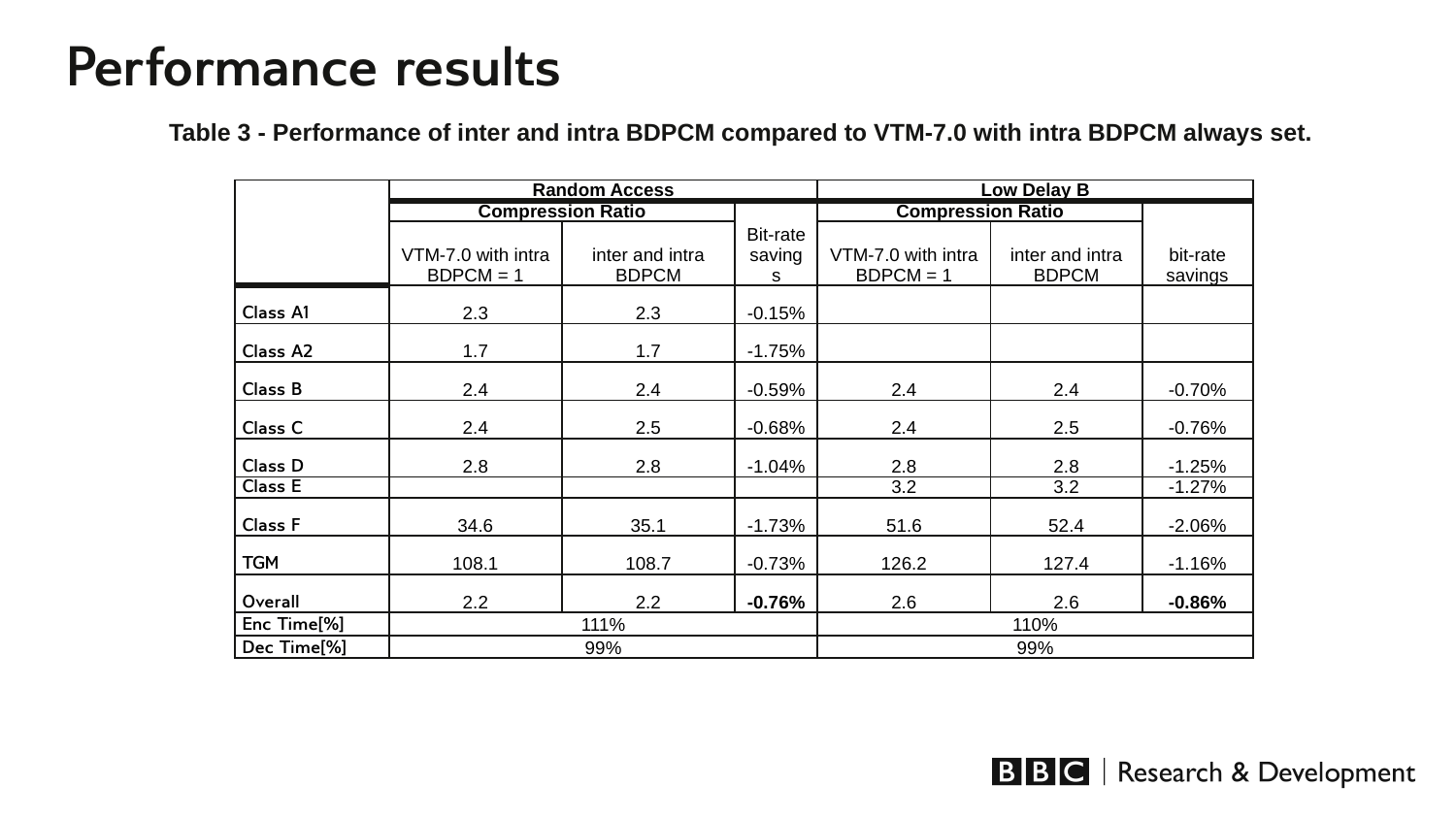

Performance results
Table 3 - Performance of inter and intra BDPCM compared to VTM-7.0 with intra BDPCM always set.
|  | Random Access |  |  | Low Delay B |  |  |
| --- | --- | --- | --- | --- | --- | --- |
|  | Compression Ratio |  | Bit-rate savings | Compression Ratio |  | bit-rate savings |
|  | VTM-7.0 with intra BDPCM = 1 | inter and intra BDPCM |  | VTM-7.0 with intra BDPCM = 1 | inter and intra BDPCM |  |
| Class A1 | 2.3 | 2.3 | -0.15% |  |  |  |
| Class A2 | 1.7 | 1.7 | -1.75% |  |  |  |
| Class B | 2.4 | 2.4 | -0.59% | 2.4 | 2.4 | -0.70% |
| Class C | 2.4 | 2.5 | -0.68% | 2.4 | 2.5 | -0.76% |
| Class D | 2.8 | 2.8 | -1.04% | 2.8 | 2.8 | -1.25% |
| Class E |  |  |  | 3.2 | 3.2 | -1.27% |
| Class F | 34.6 | 35.1 | -1.73% | 51.6 | 52.4 | -2.06% |
| TGM | 108.1 | 108.7 | -0.73% | 126.2 | 127.4 | -1.16% |
| Overall | 2.2 | 2.2 | -0.76% | 2.6 | 2.6 | -0.86% |
| Enc Time[%] | 111% |  |  | 110% |  |  |
| Dec Time[%] | 99% |  |  | 99% |  |  |